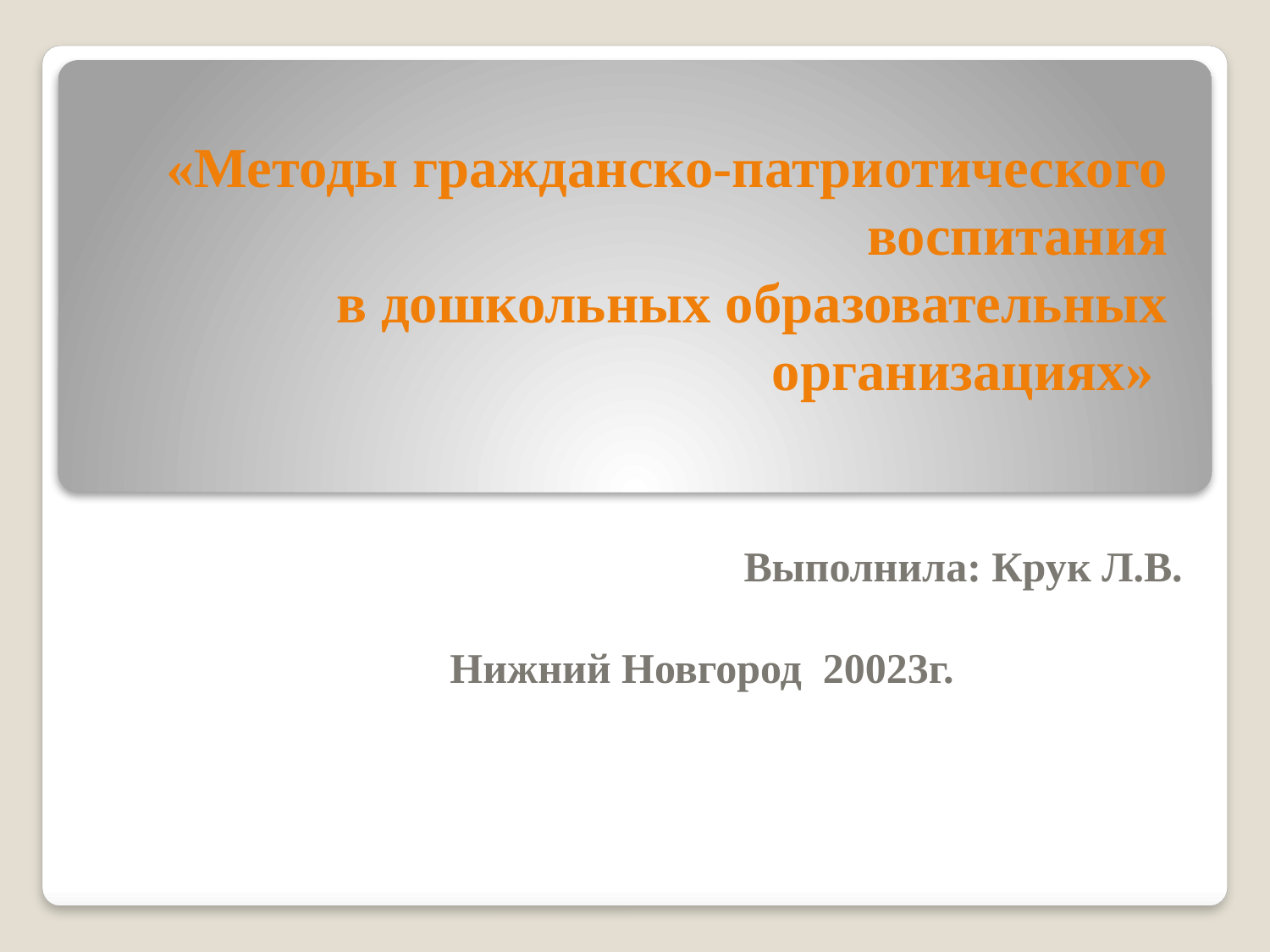

# «Методы гражданско-патриотического воспитания в дошкольных образовательных организациях»
Выполнила: Крук Л.В.

Нижний Новгород  20023г.